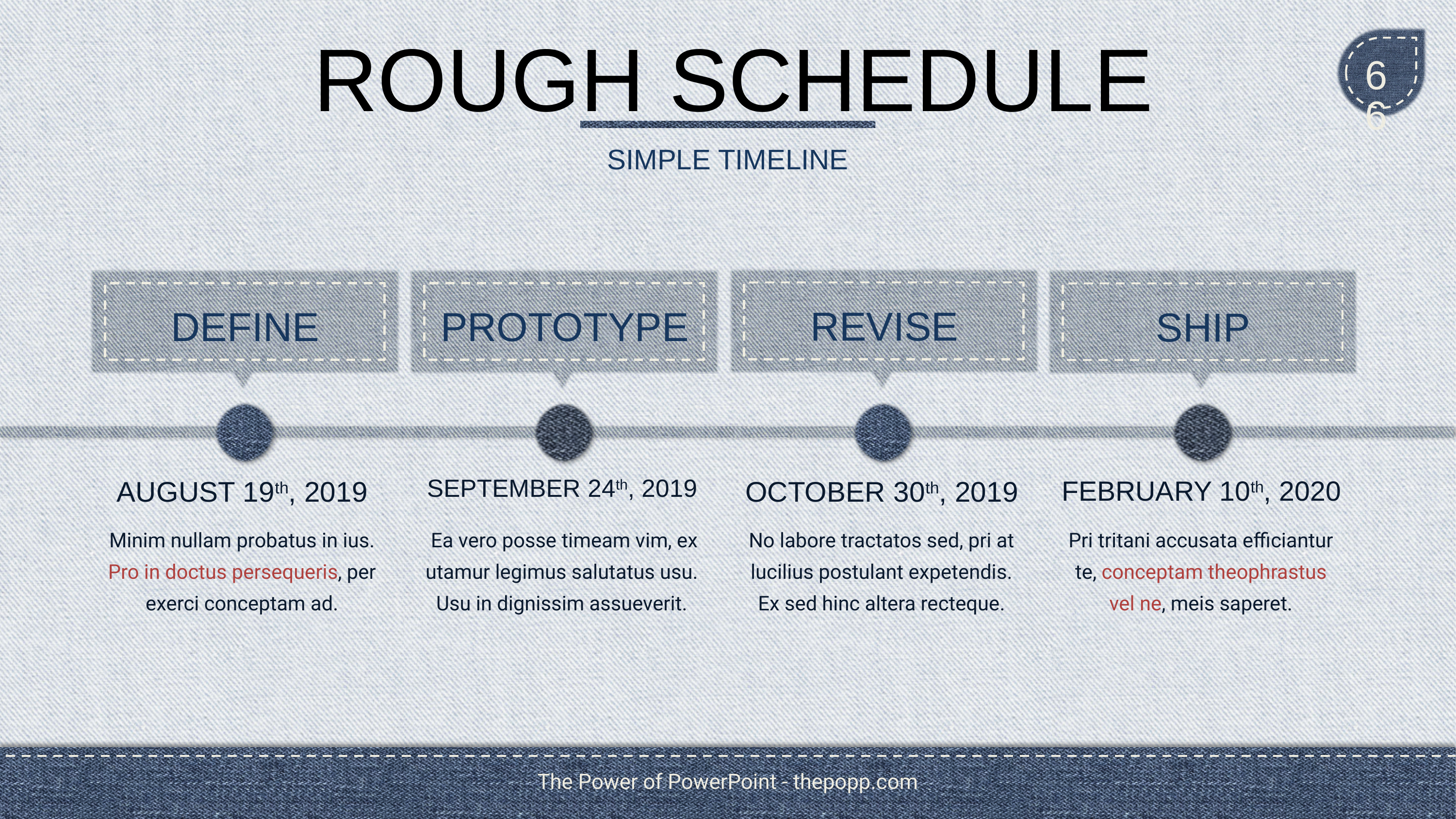

# ROUGH SCHEDULE
66
SIMPLE TIMELINE
REVISE
DEFINE
PROTOTYPE
SHIP
AUGUST 19th, 2019
SEPTEMBER 24th, 2019

OCTOBER 30th, 2019

FEBRUARY 10th, 2020

Minim nullam probatus in ius. Pro in doctus persequeris, per exerci conceptam ad.
 Ea vero posse timeam vim, ex utamur legimus salutatus usu. Usu in dignissim assueverit.
No labore tractatos sed, pri at lucilius postulant expetendis. Ex sed hinc altera recteque.
Pri tritani accusata efficiantur te, conceptam theophrastus vel ne, meis saperet.
The Power of PowerPoint - thepopp.com